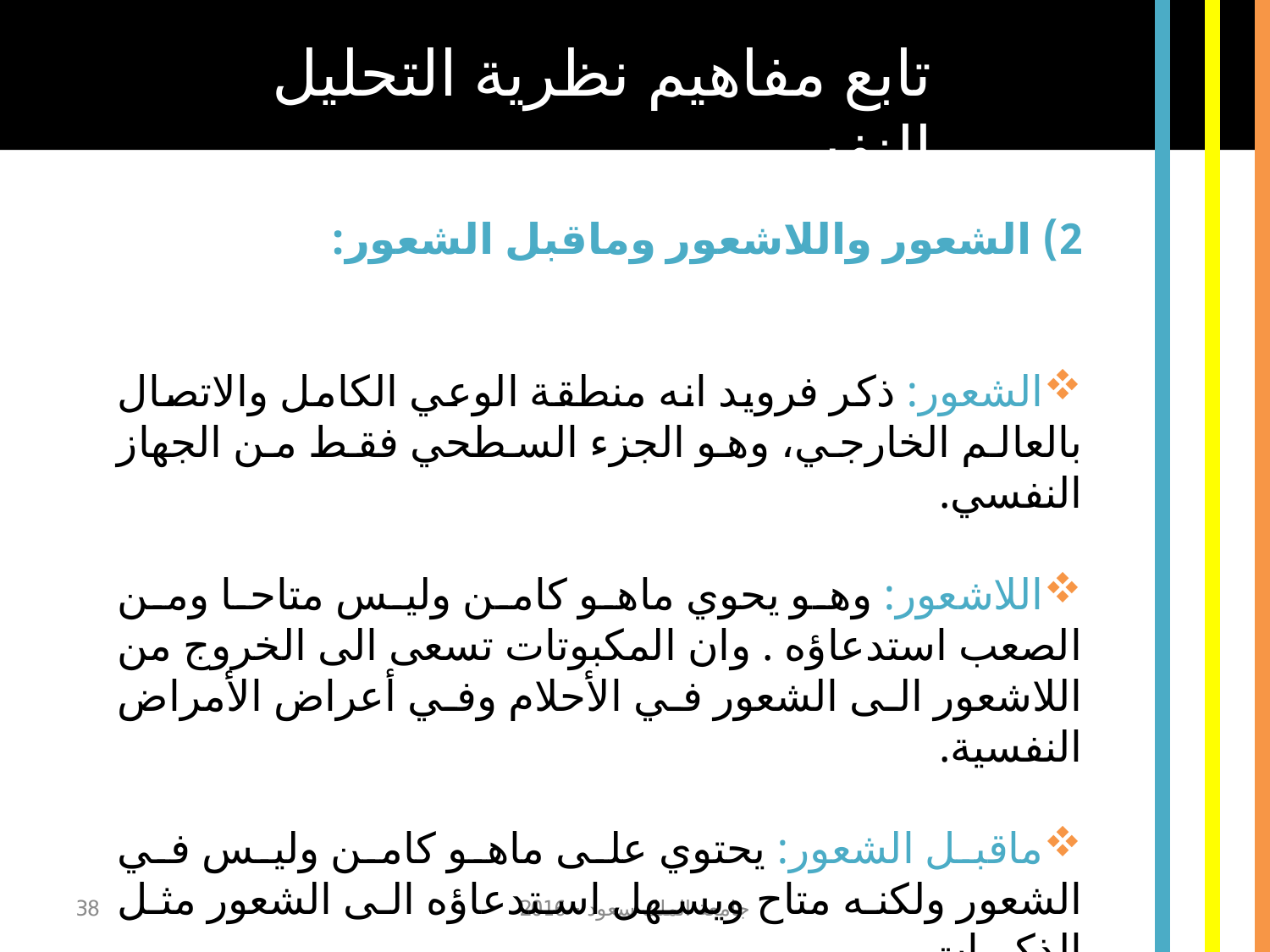

تابع مفاهيم نظرية التحليل النفسي
2) الشعور واللاشعور وماقبل الشعور:

الشعور: ذكر فرويد انه منطقة الوعي الكامل والاتصال بالعالم الخارجي، وهو الجزء السطحي فقط من الجهاز النفسي.

اللاشعور: وهو يحوي ماهو كامن وليس متاحا ومن الصعب استدعاؤه . وان المكبوتات تسعى الى الخروج من اللاشعور الى الشعور في الأحلام وفي أعراض الأمراض النفسية.

ماقبل الشعور: يحتوي على ماهو كامن وليس في الشعور ولكنه متاح ويسهل استدعاؤه الى الشعور مثل الذكريات.
38
جامعة الملك سعود - 2016